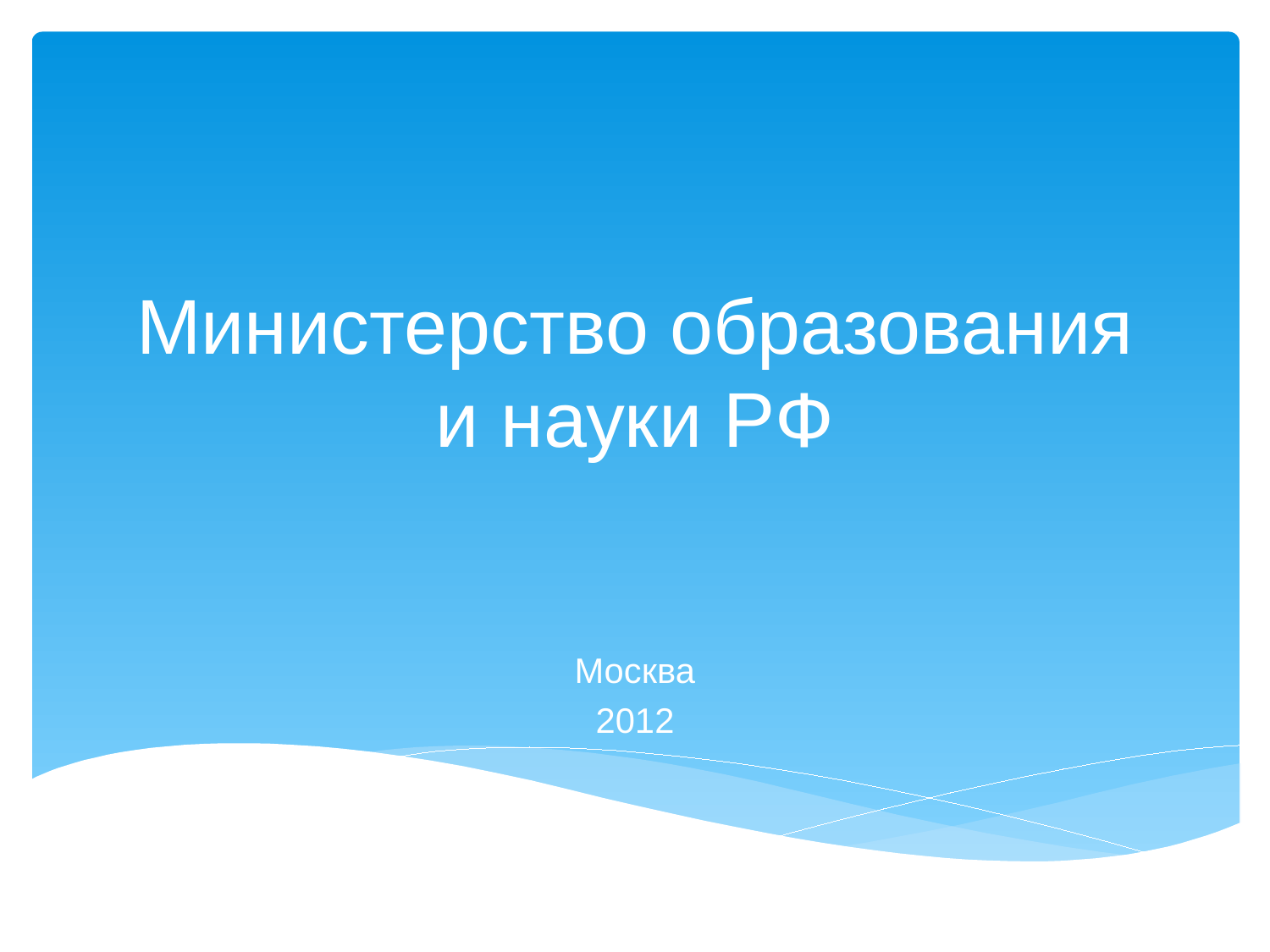

# Министерство образования и науки РФ

Москва
2012